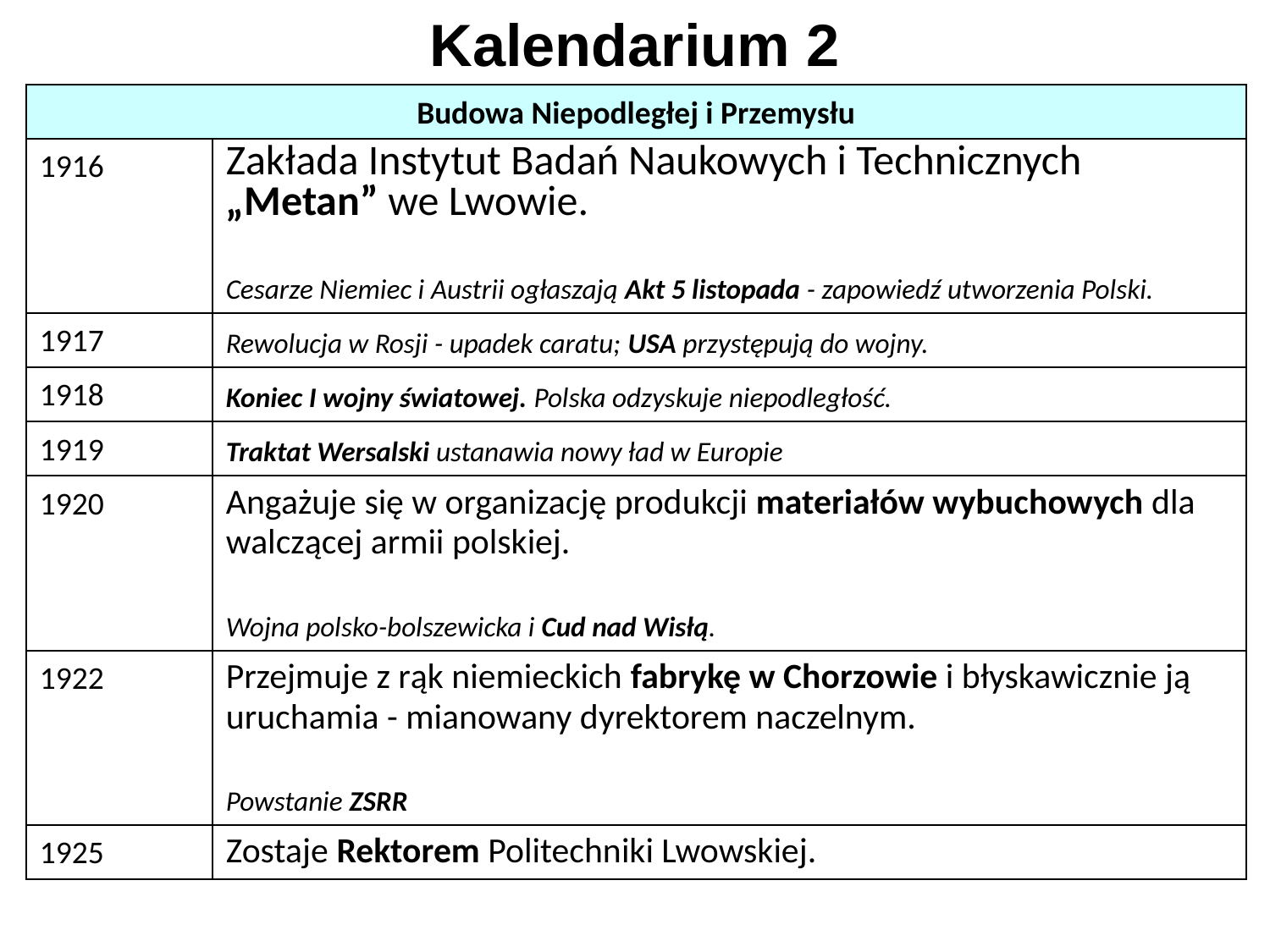

# Kalendarium 2
| Budowa Niepodległej i Przemysłu |  |
| --- | --- |
| 1916 | Zakłada Instytut Badań Naukowych i Technicznych „Metan” we Lwowie. Cesarze Niemiec i Austrii ogłaszają Akt 5 listopada - zapowiedź utworzenia Polski. |
| 1917 | Rewolucja w Rosji - upadek caratu; USA przystępują do wojny. |
| 1918 | Koniec I wojny światowej. Polska odzyskuje niepodległość. |
| 1919 | Traktat Wersalski ustanawia nowy ład w Europie |
| 1920 | Angażuje się w organizację produkcji materiałów wybuchowych dla walczącej armii polskiej. Wojna polsko-bolszewicka i Cud nad Wisłą. |
| 1922 | Przejmuje z rąk niemieckich fabrykę w Chorzowie i błyskawicznie ją uruchamia - mianowany dyrektorem naczelnym. Powstanie ZSRR |
| 1925 | Zostaje Rektorem Politechniki Lwowskiej. |